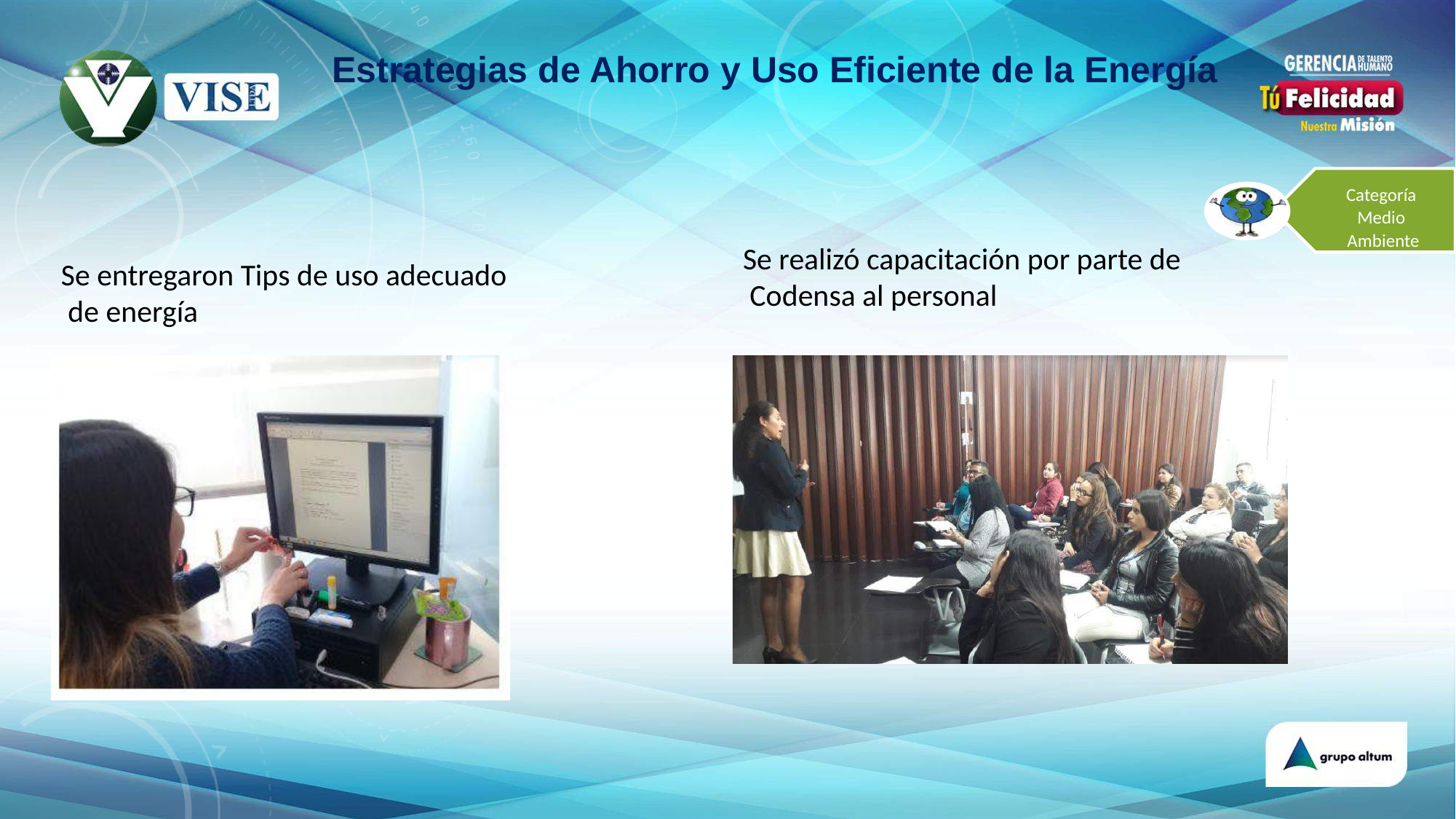

# Estrategias de Ahorro y Uso Eficiente de la Energía

Categoría  Medio  Ambiente

Se realizó capacitación por parte de  Codensa al personal
Se entregaron Tips de uso adecuado  de energía